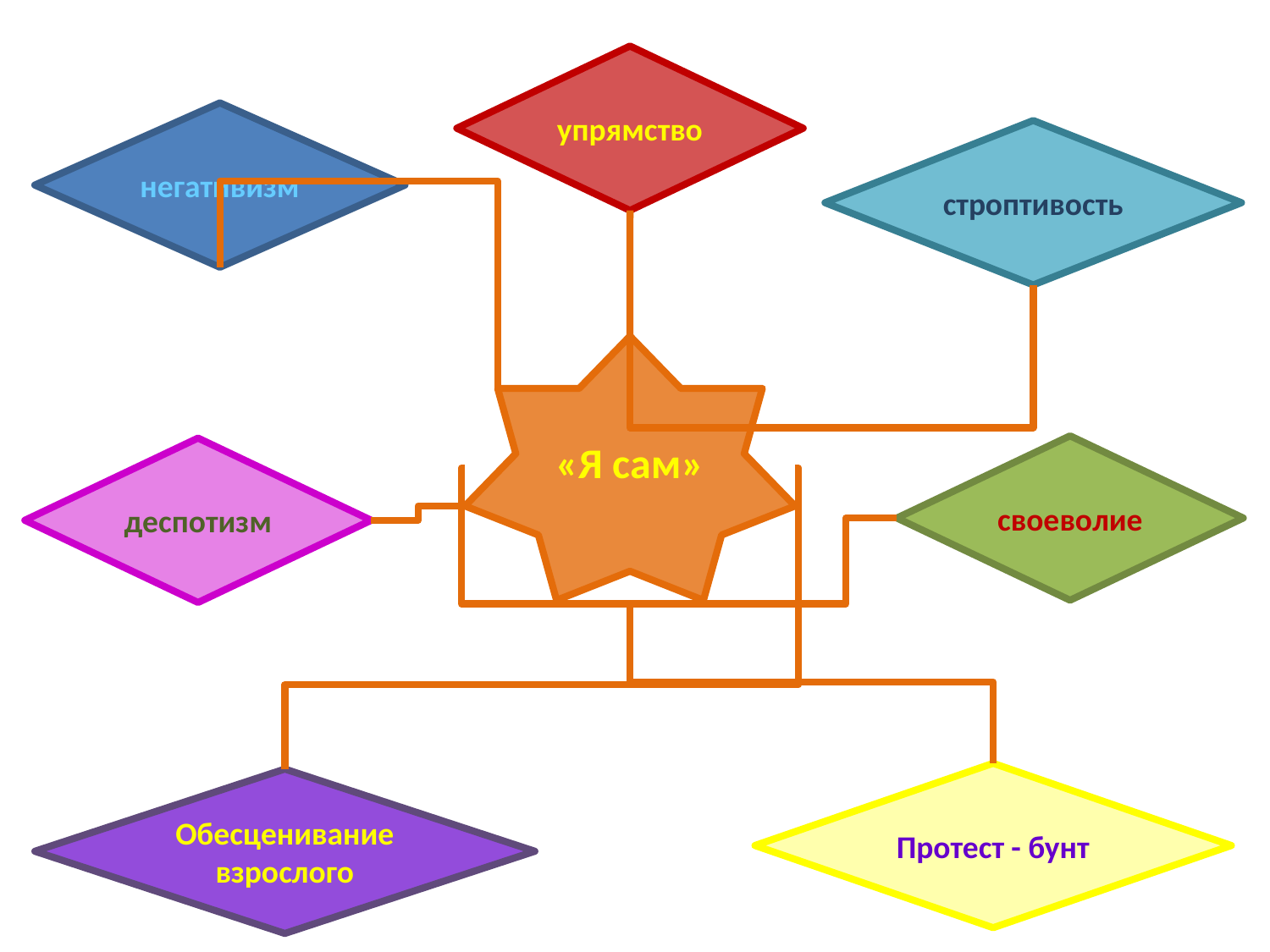

упрямство
негативизм
строптивость
«Я сам»
своеволие
деспотизм
Протест - бунт
Обесценивание взрослого